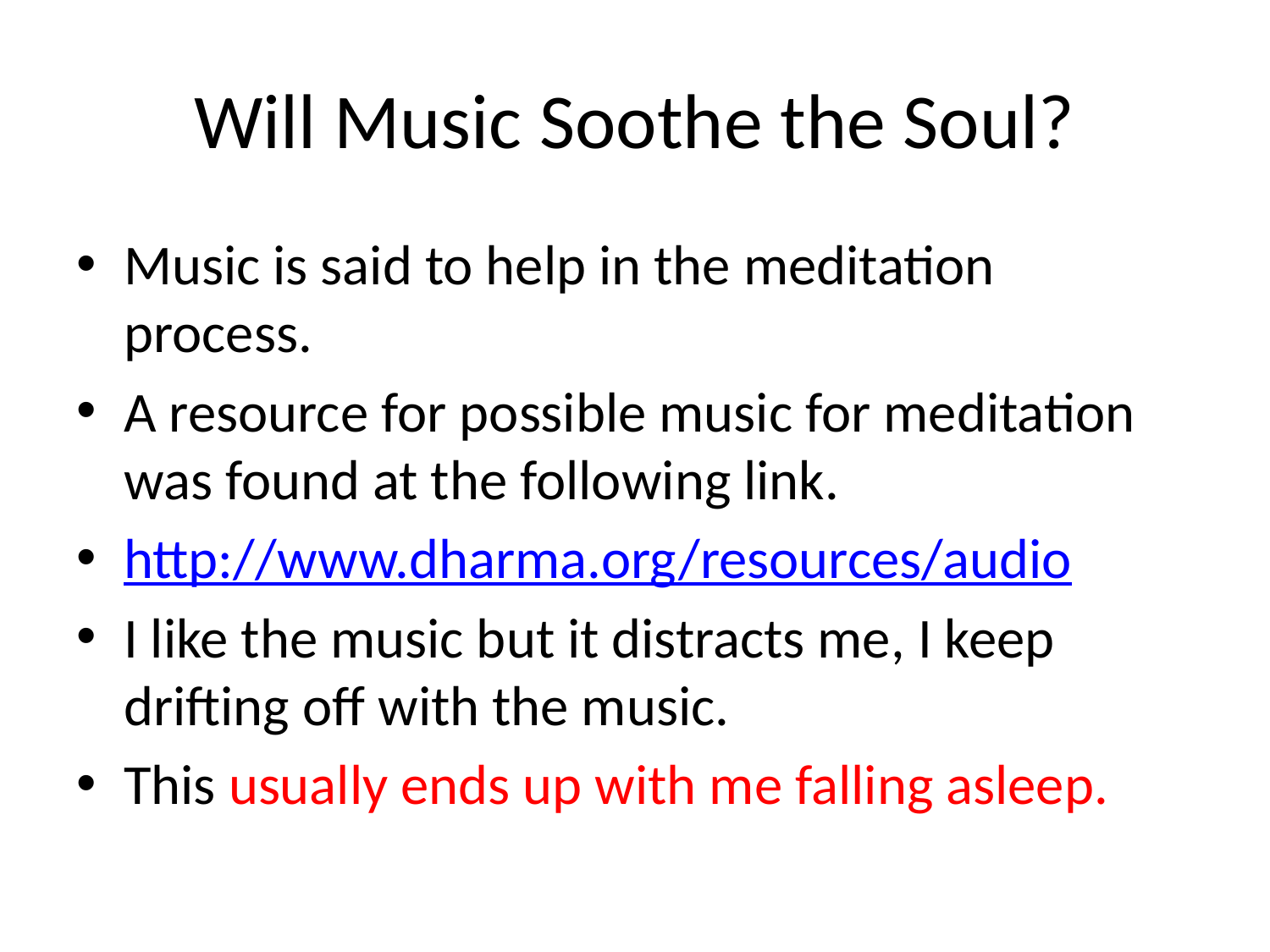

# Will Music Soothe the Soul?
Music is said to help in the meditation process.
A resource for possible music for meditation was found at the following link.
http://www.dharma.org/resources/audio
I like the music but it distracts me, I keep drifting off with the music.
This usually ends up with me falling asleep.